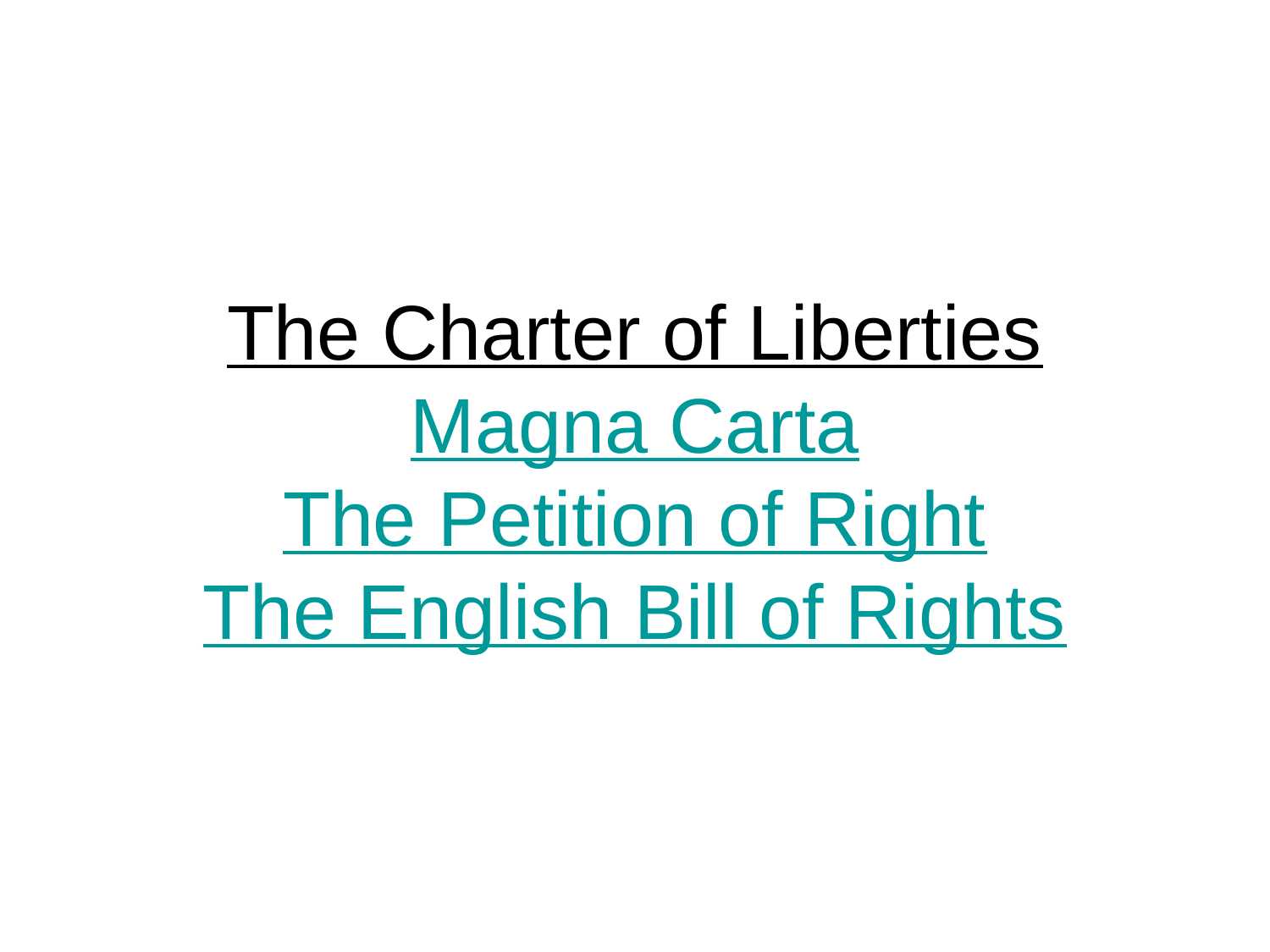

# The Charter of Liberties Magna Carta The Petition of Right The English Bill of Rights